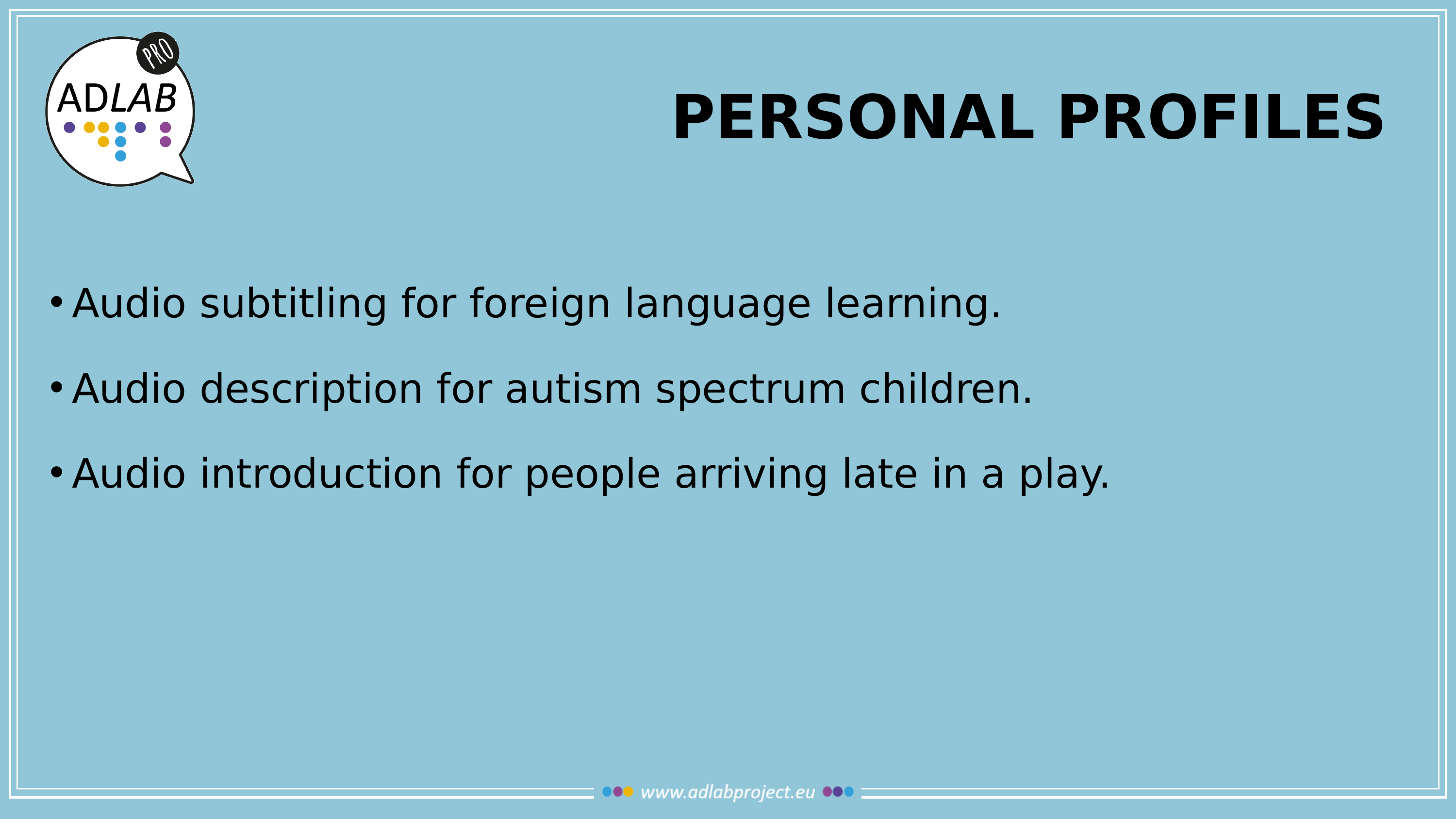

# Personal profiles
Audio subtitling for foreign language learning.
Audio description for autism spectrum children.
Audio introduction for people arriving late in a play.